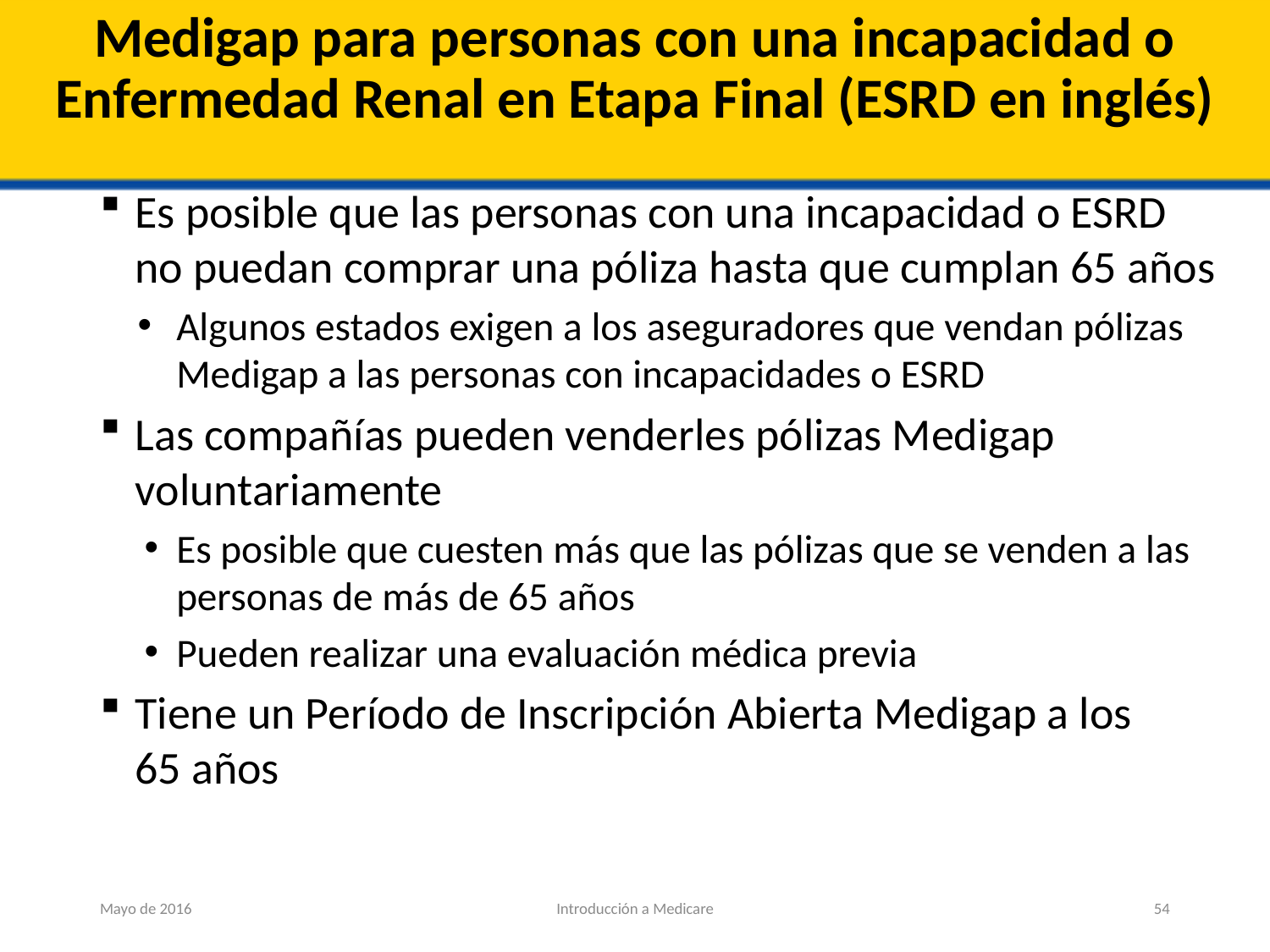

# Medigap para personas con una incapacidad o Enfermedad Renal en Etapa Final (ESRD en inglés)
Es posible que las personas con una incapacidad o ESRD no puedan comprar una póliza hasta que cumplan 65 años
Algunos estados exigen a los aseguradores que vendan pólizas Medigap a las personas con incapacidades o ESRD
Las compañías pueden venderles pólizas Medigap voluntariamente
Es posible que cuesten más que las pólizas que se venden a las personas de más de 65 años
Pueden realizar una evaluación médica previa
Tiene un Período de Inscripción Abierta Medigap a los 65 años

Mayo de 2016
Introducción a Medicare
54